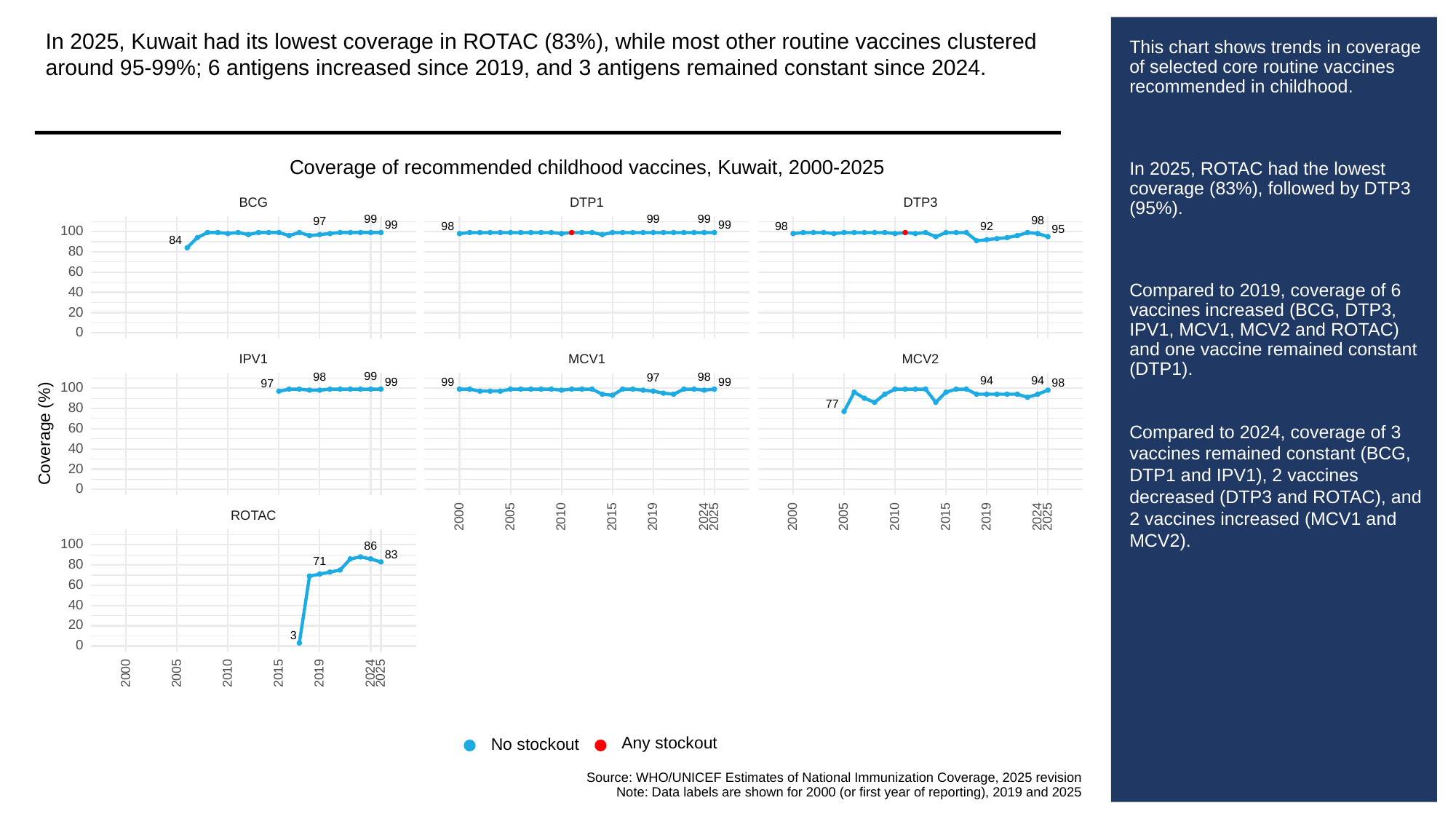

In 2025, Kuwait had its lowest coverage in ROTAC (83%), while most other routine vaccines clustered around 95-99%; 6 antigens increased since 2019, and 3 antigens remained constant since 2024.
# This chart shows trends in coverage of selected core routine vaccines recommended in childhood.

In 2025, ROTAC had the lowest coverage (83%), followed by DTP3 (95%).

Compared to 2019, coverage of 6 vaccines increased (BCG, DTP3, IPV1, MCV1, MCV2 and ROTAC) and one vaccine remained constant (DTP1).

Compared to 2024, coverage of 3 vaccines remained constant (BCG, DTP1 and IPV1), 2 vaccines decreased (DTP3 and ROTAC), and 2 vaccines increased (MCV1 and MCV2).

Coverage of recommended childhood vaccines, Kuwait, 2000-2025
BCG
DTP3
DTP1
99
99
99

98
97

99
99
98
98
92
95
100

84

80

60

40

20

0

MCV1
MCV2
IPV1
99

98
98
97
94
94

99
99
99
98
97
100

77
80

60
Coverage (%)

40

20

0

ROTAC
2000
2005
2010
2015
2019
2024
2025
2000
2005
2010
2015
2019
2024
2025

100
86

83

71

80

60

40

20

3

0

2000
2005
2010
2015
2019
2024
2025
Any stockout
No stockout

Source: WHO/UNICEF Estimates of National Immunization Coverage, 2025 revision
Note: Data labels are shown for 2000 (or first year of reporting), 2019 and 2025